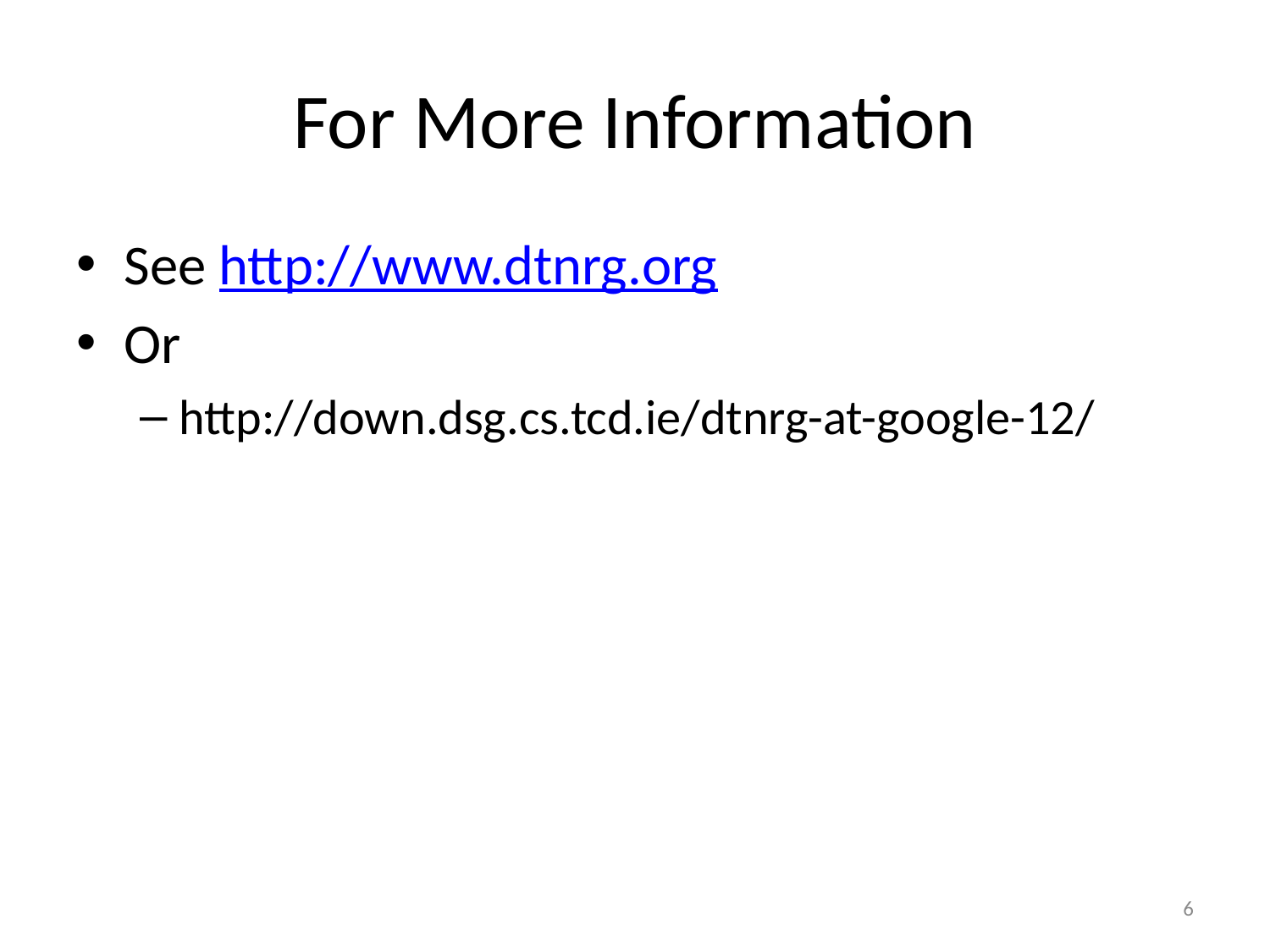

# For More Information
See http://www.dtnrg.org
Or
http://down.dsg.cs.tcd.ie/dtnrg-at-google-12/

6